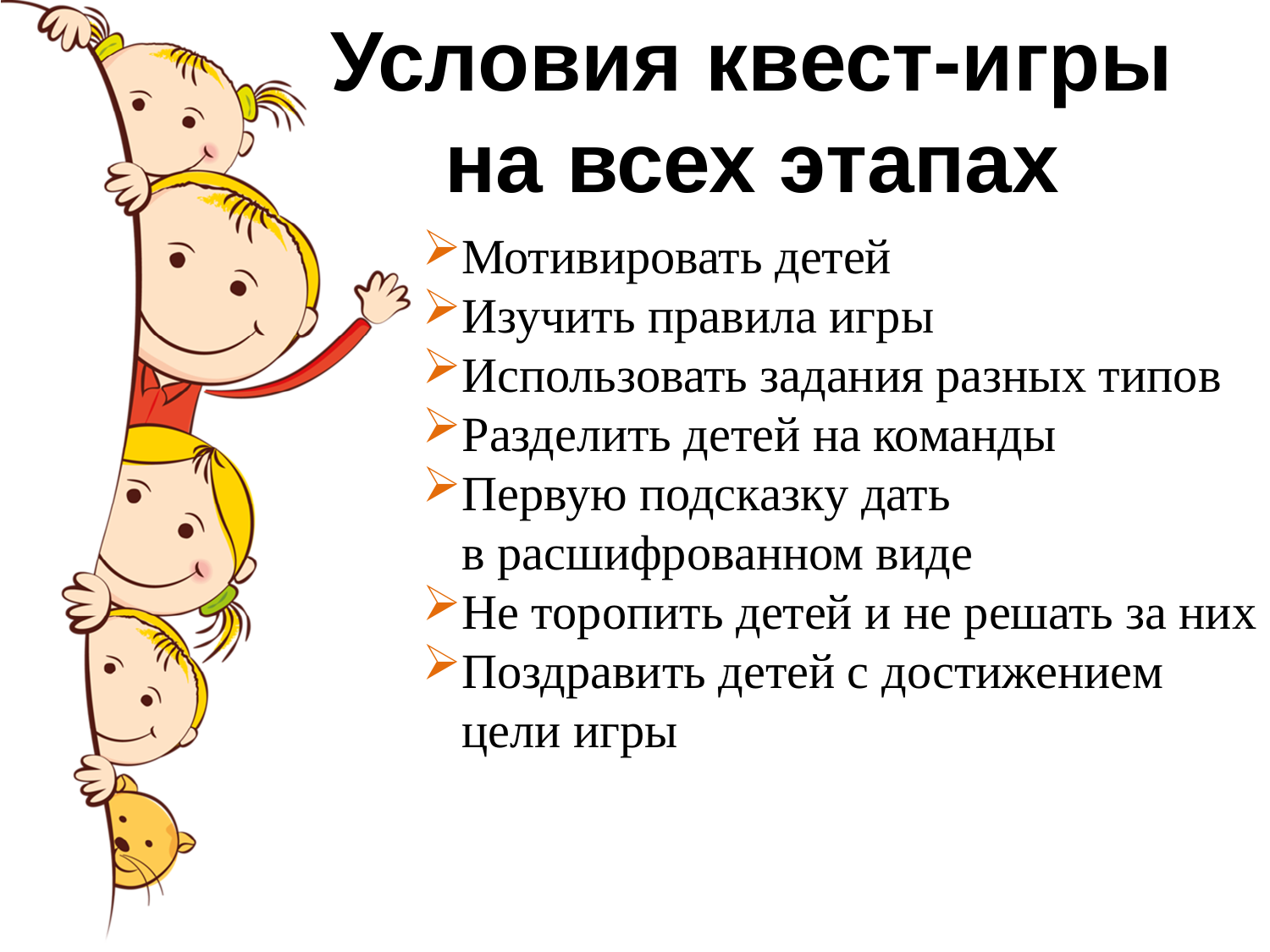

Условия квест-игры
на всех этапах
Мотивировать детей
Изучить правила игры
Использовать задания разных типов
Разделить детей на команды
Первую подсказку дать в расшифрованном виде
Не торопить детей и не решать за них
Поздравить детей с достижением цели игры